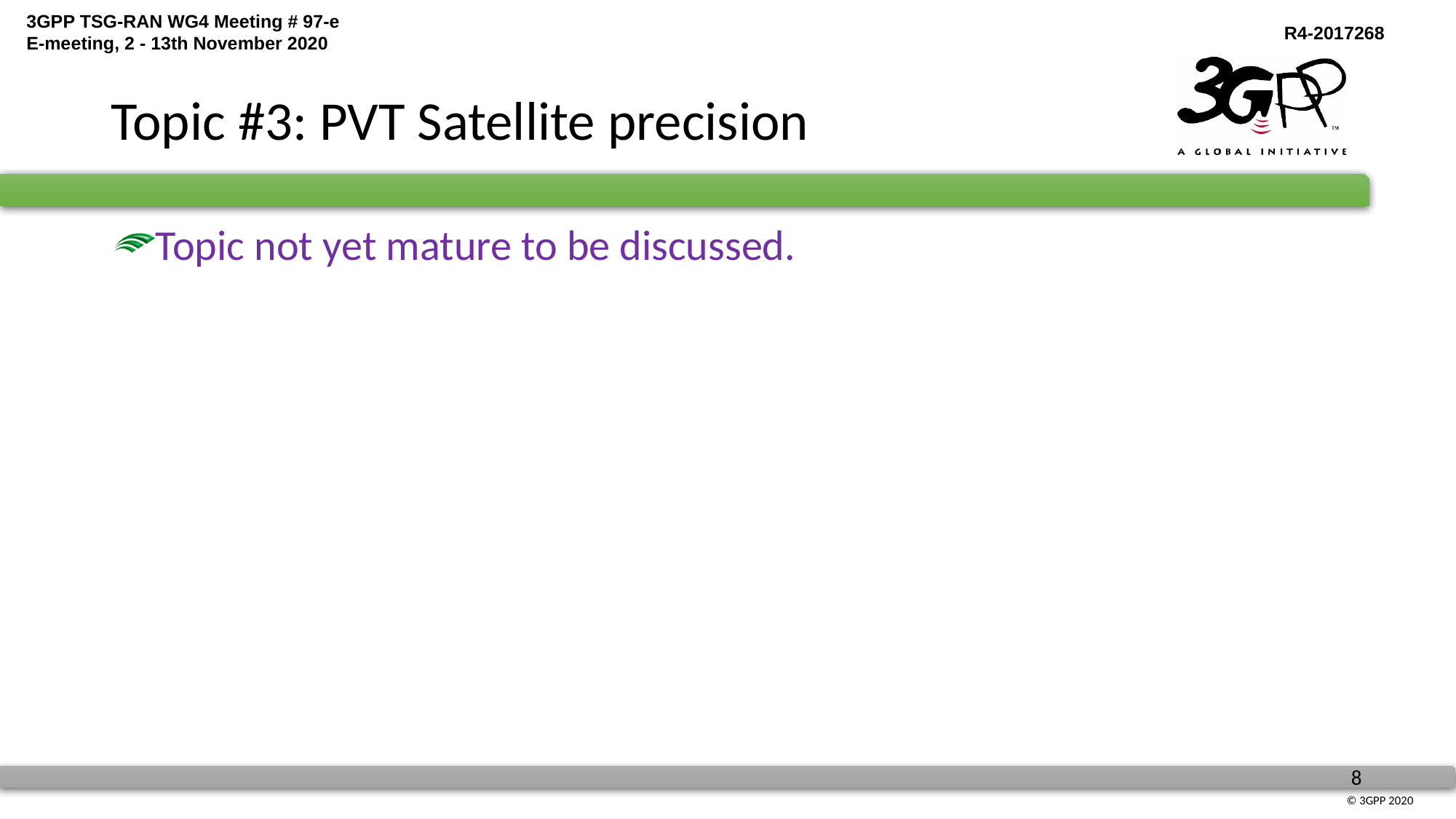

# Topic #3: PVT Satellite precision
Topic not yet mature to be discussed.